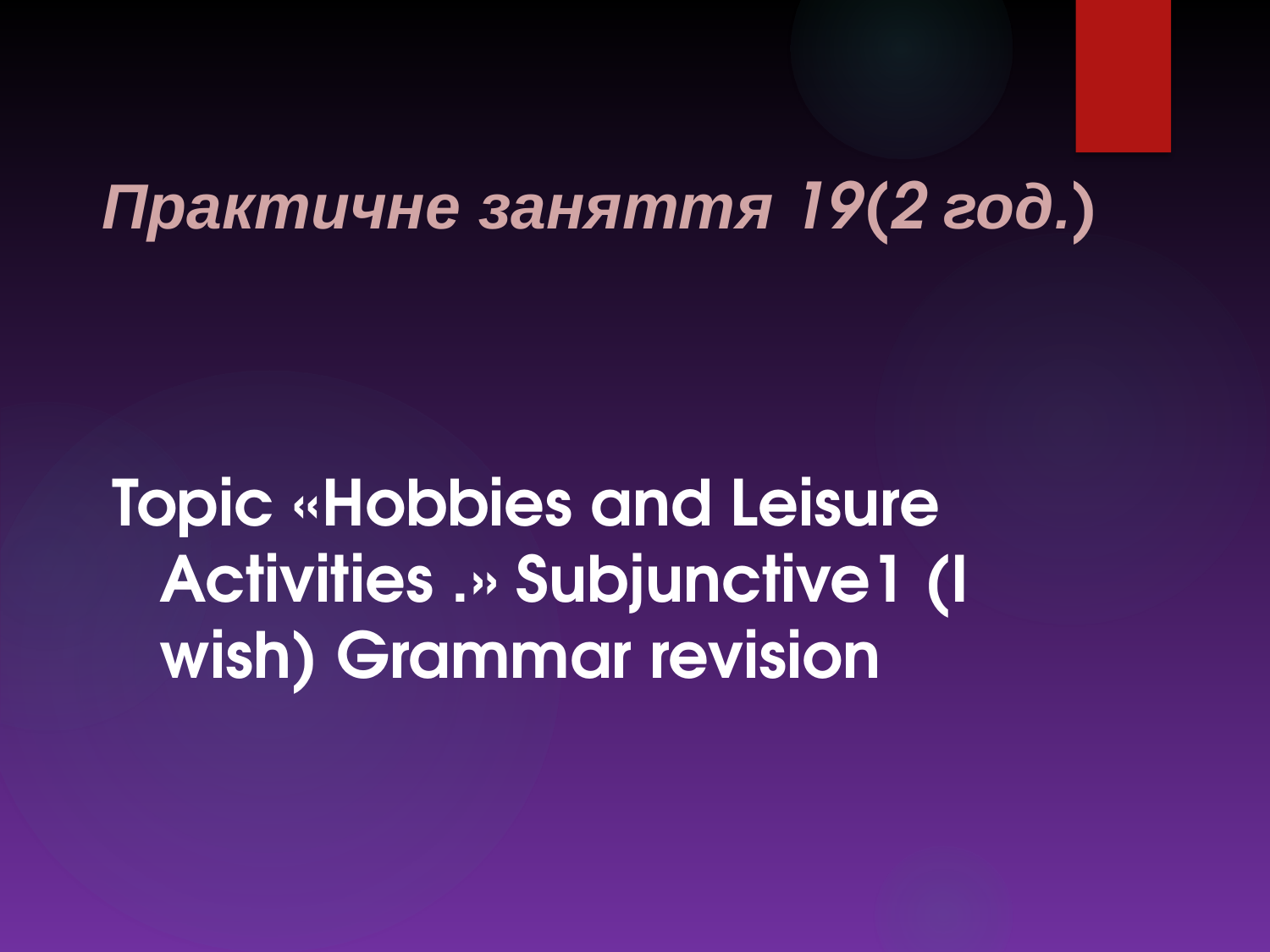

# Практичне заняття 19(2 год.)
Topic «Hobbies and Leisure Activities .» Subjunctive1 (I wish) Grammar revision